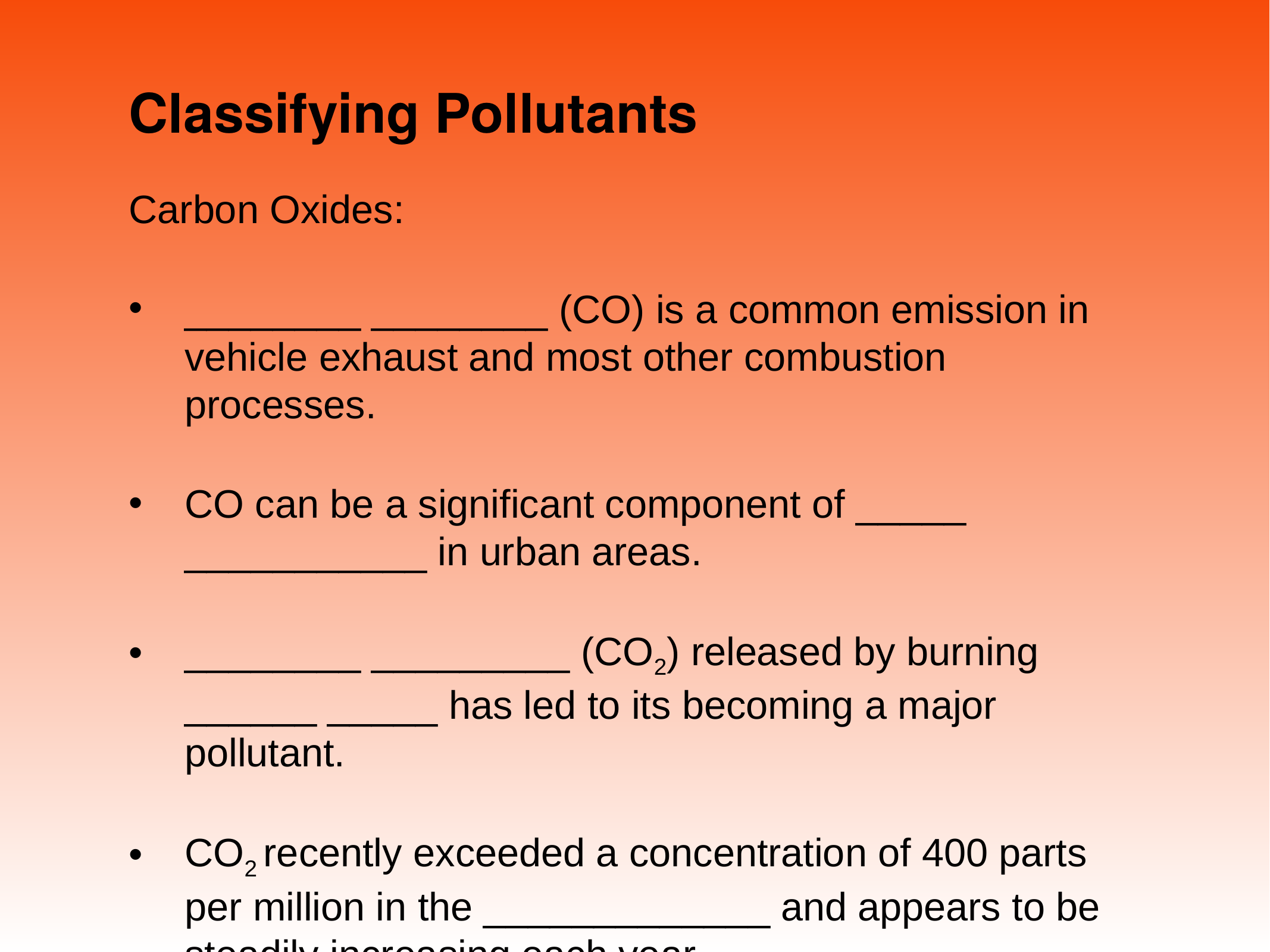

# Classifying Pollutants
Carbon Oxides:
________ ________ (CO) is a common emission in vehicle exhaust and most other combustion processes.
CO can be a significant component of _____ ___________ in urban areas.
________ _________ (CO2) released by burning ______ _____ has led to its becoming a major pollutant.
CO2 recently exceeded a concentration of 400 parts per million in the _____________ and appears to be steadily increasing each year.